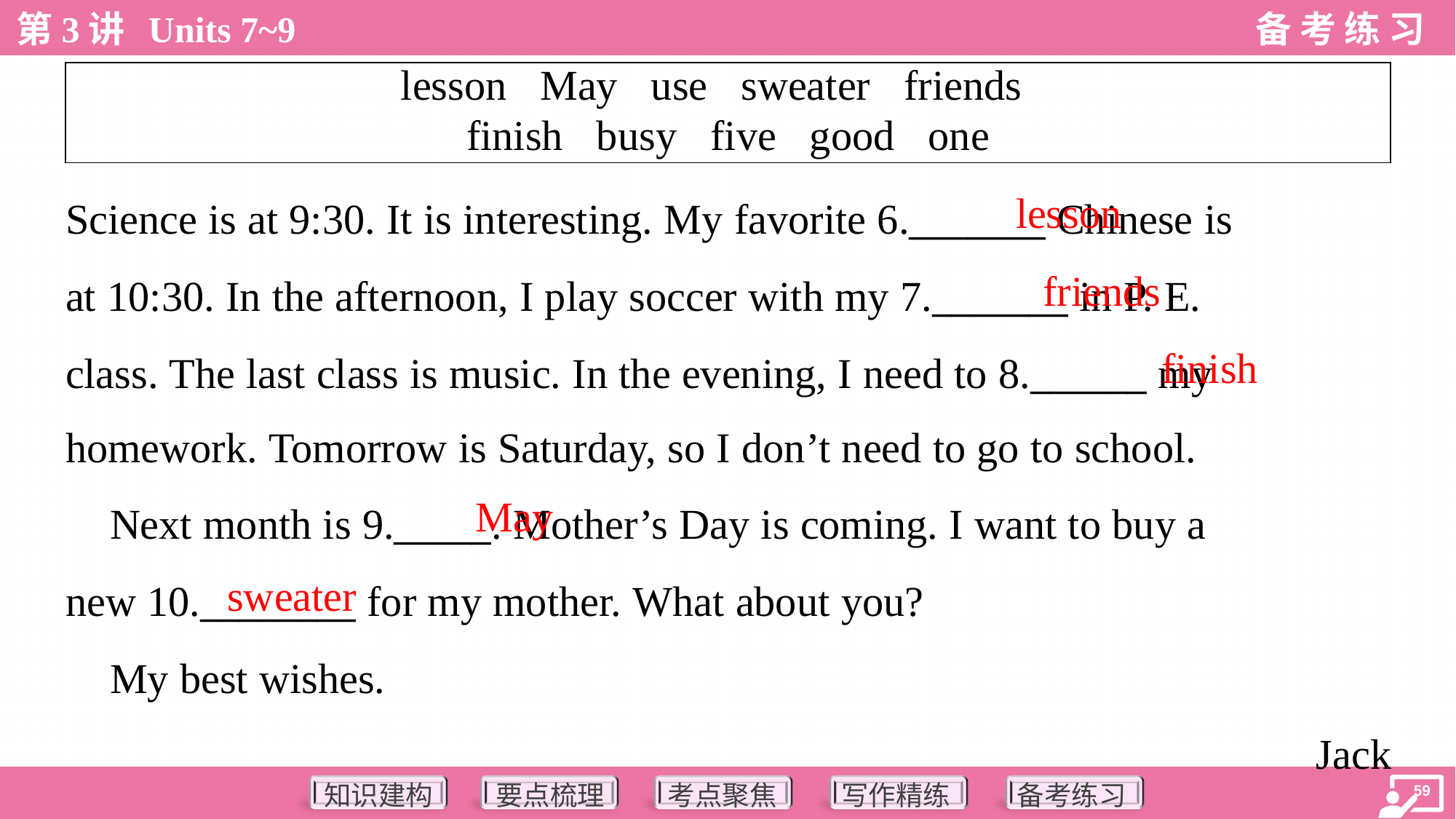

| lesson May use sweater friends finish busy five good one |
| --- |

Science is at 9:30. It is interesting. My favorite 6._______ Chinese is
at 10:30. In the afternoon, I play soccer with my 7._______ in P. E.
class. The last class is music. In the evening, I need to 8.______ my
homework. Tomorrow is Saturday, so I don’t need to go to school.
lesson
friends
finish
May
    Next month is 9._____. Mother’s Day is coming. I want to buy a
new 10.________ for my mother. What about you?
    My best wishes.
Jack
sweater